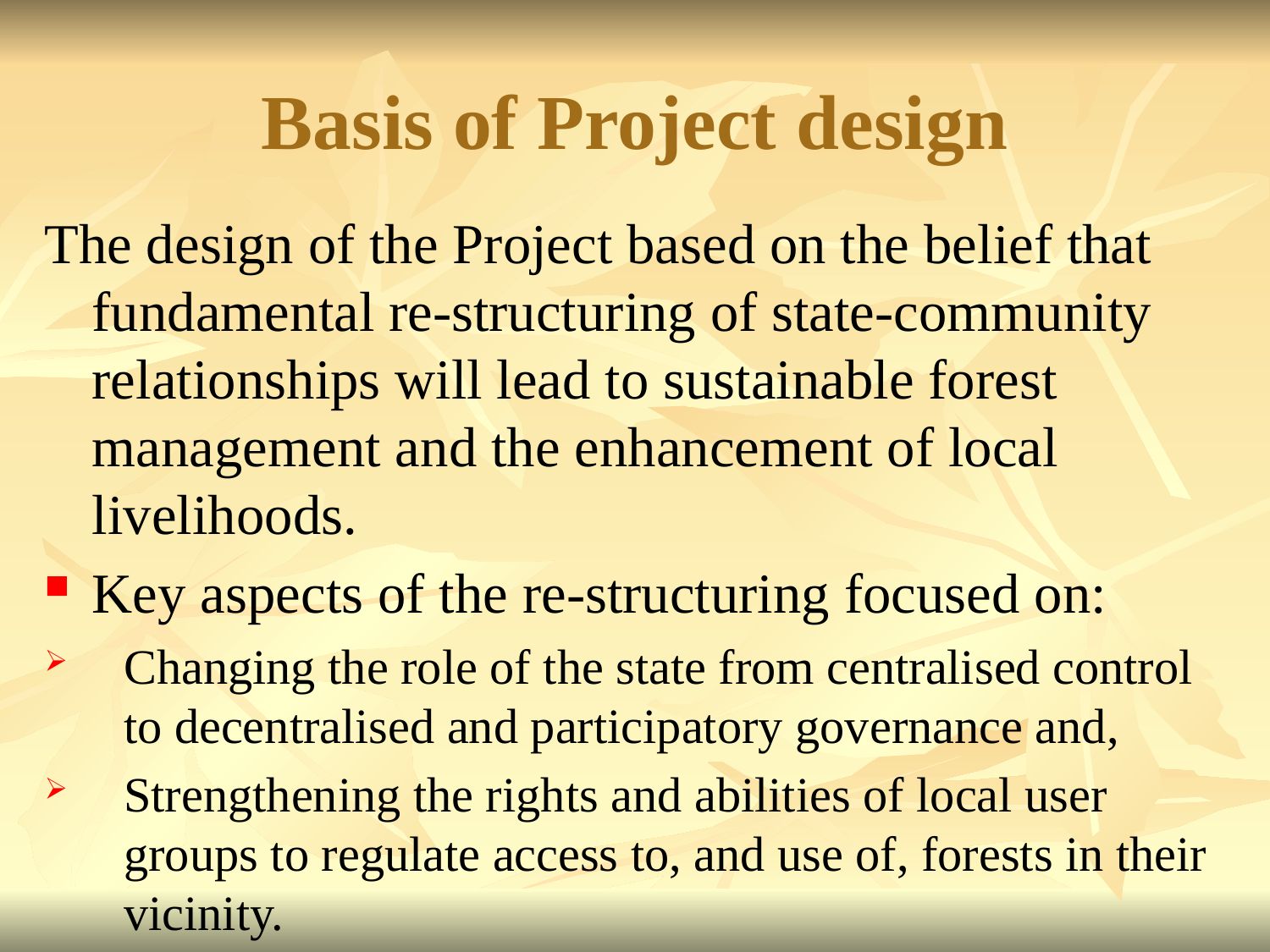

# Basis of Project design
The design of the Project based on the belief that fundamental re-structuring of state-community relationships will lead to sustainable forest management and the enhancement of local livelihoods.
Key aspects of the re-structuring focused on:
Changing the role of the state from centralised control to decentralised and participatory governance and,
Strengthening the rights and abilities of local user groups to regulate access to, and use of, forests in their vicinity.